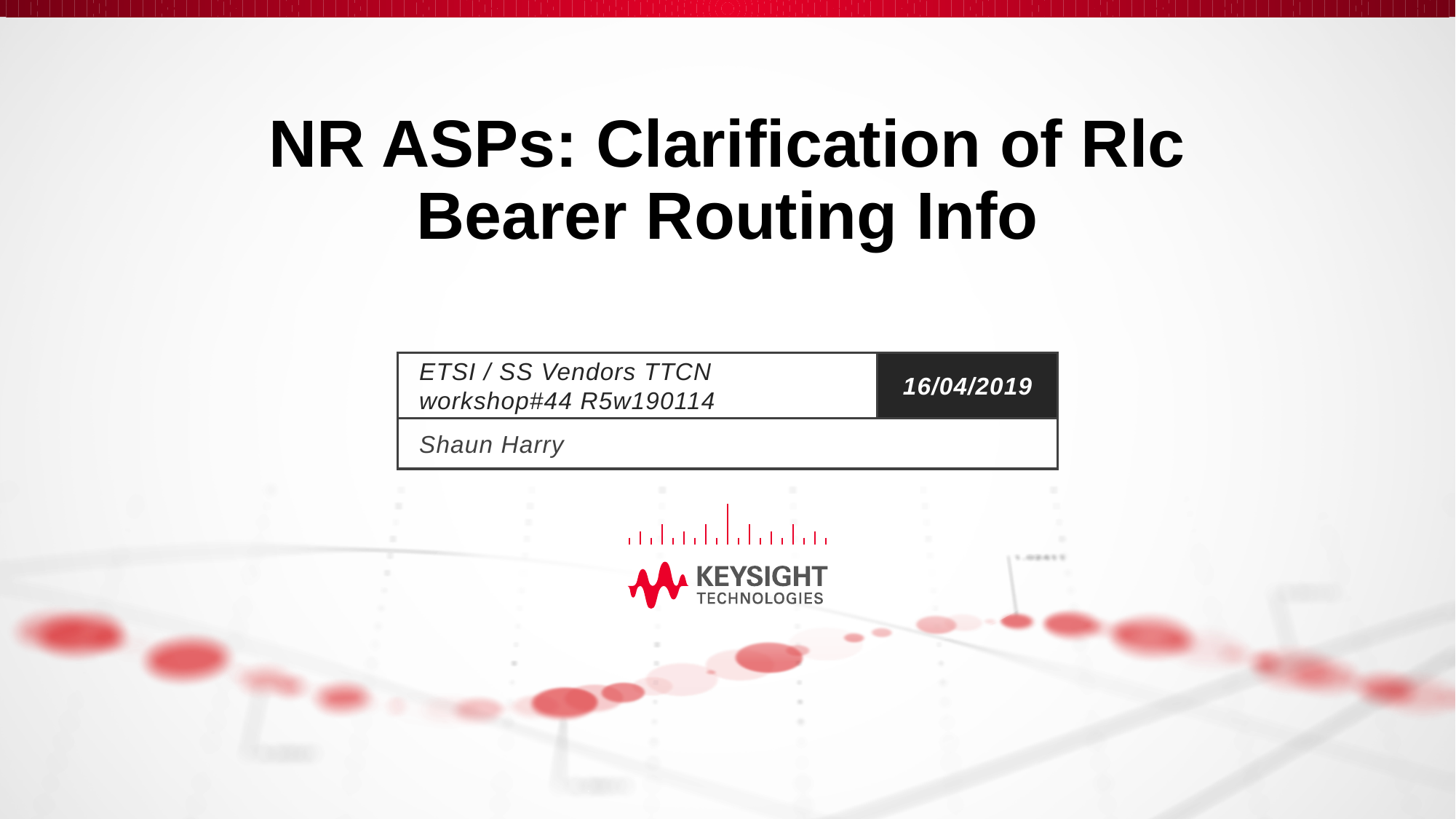

# NR ASPs: Clarification of Rlc Bearer Routing Info
ETSI / SS Vendors TTCN  workshop#44 R5w190114
16/04/2019
Shaun Harry